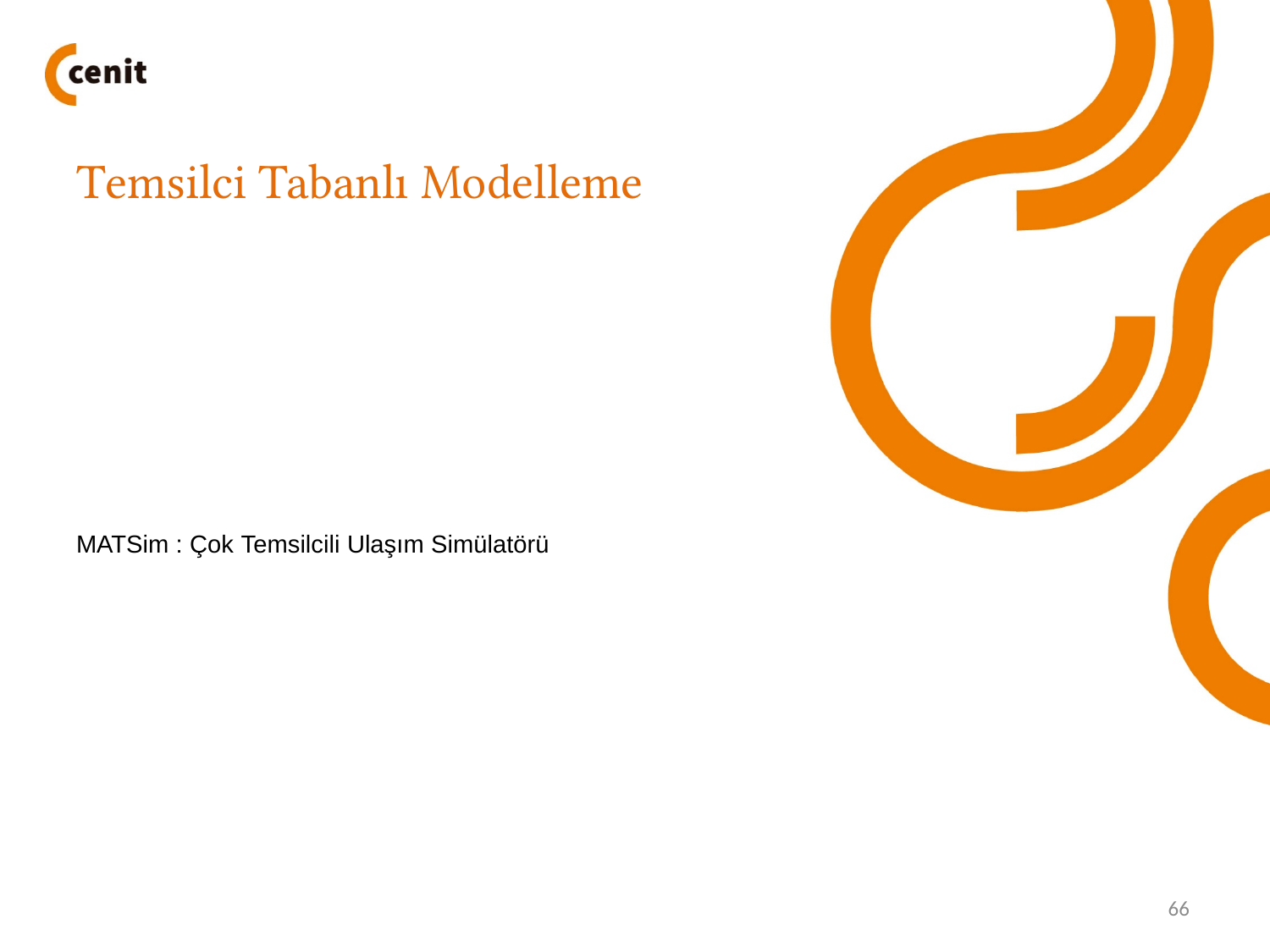

# Temsilci Tabanlı Modelleme
MATSim : Çok Temsilcili Ulaşım Simülatörü
66